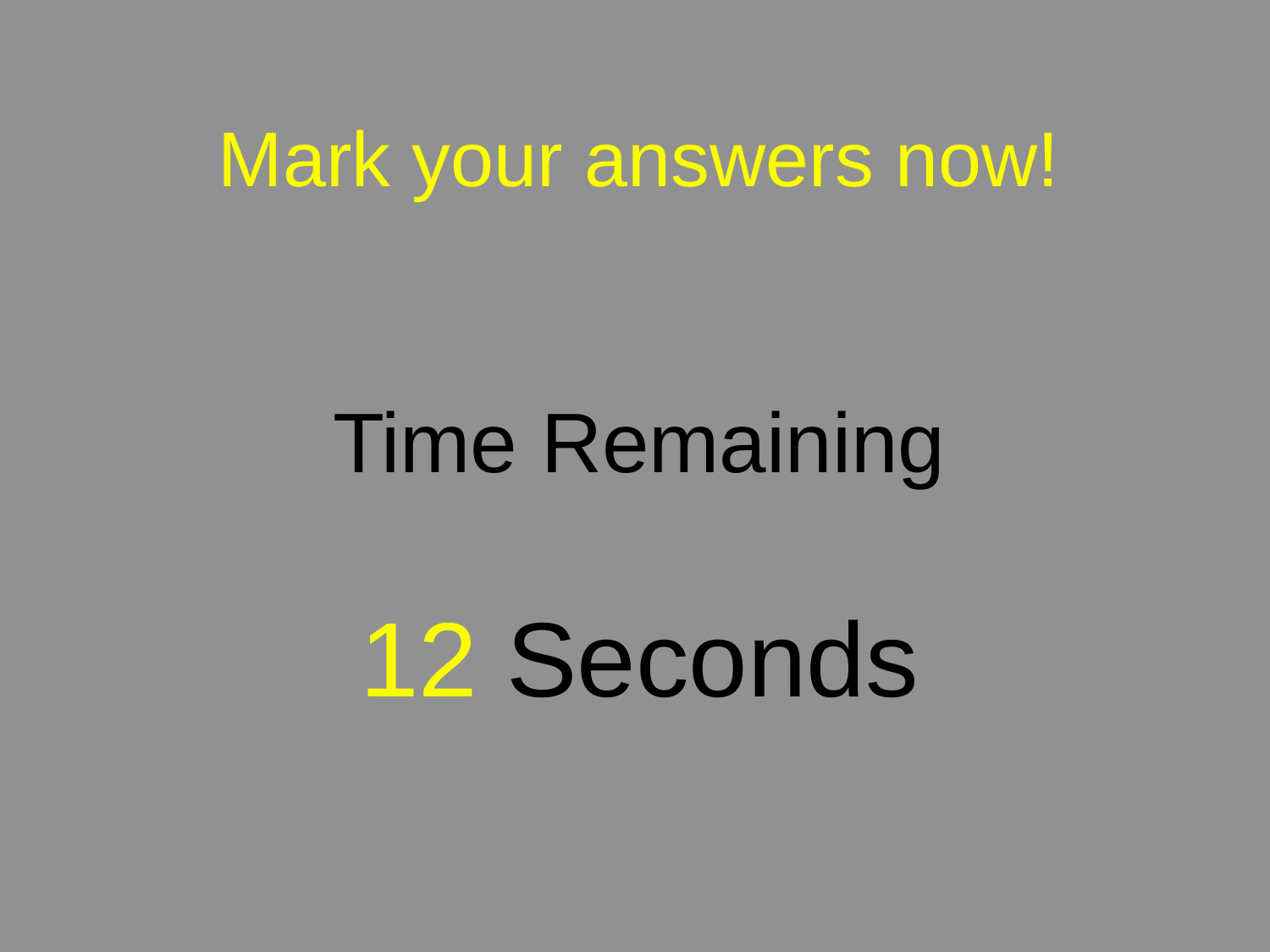

# Mark your answers now! Time Remaining 12 Seconds